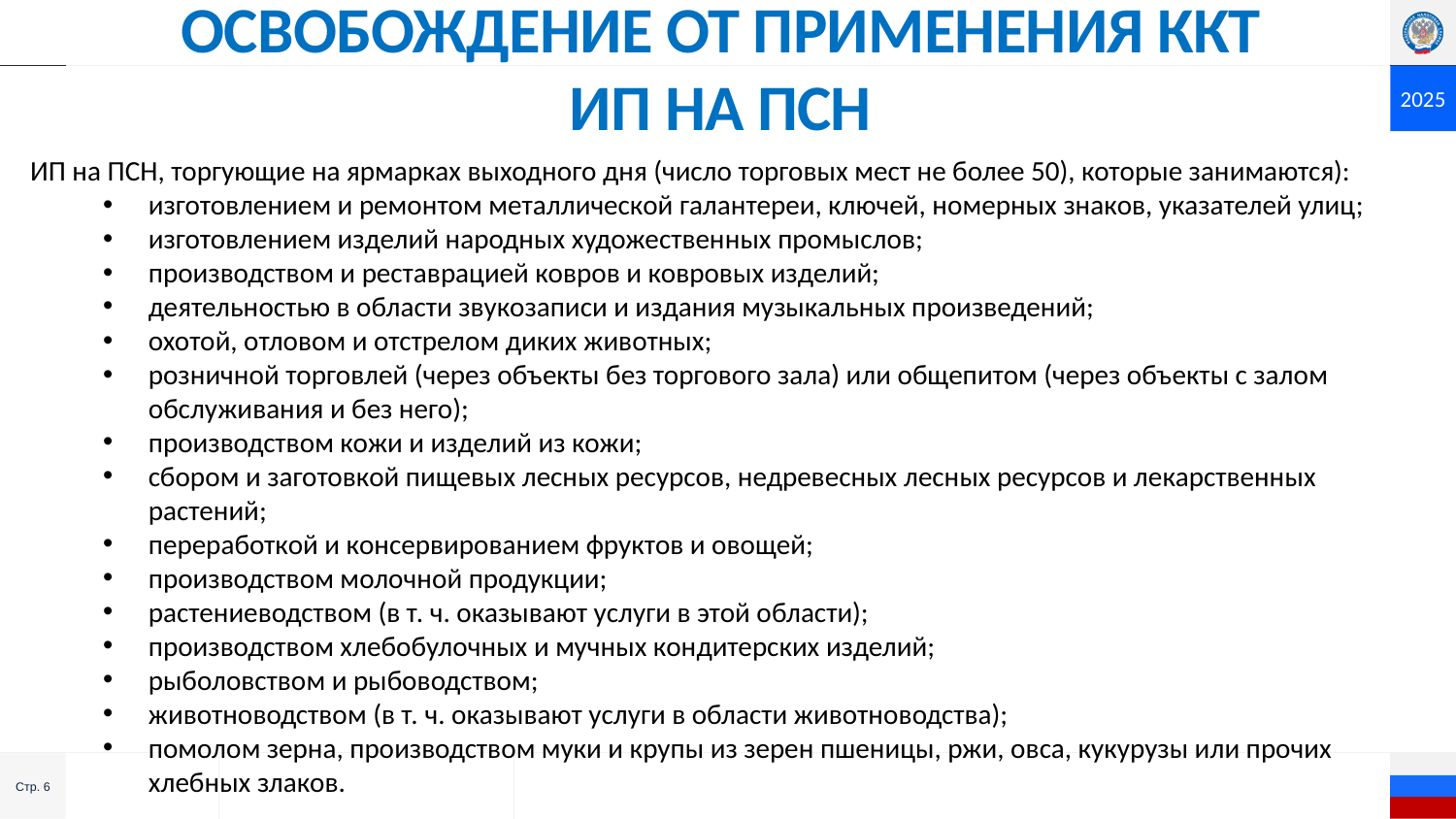

# Освобождение от применения ККТ ИП на ПСН
2025
ИП на ПСН, торгующие на ярмарках выходного дня (число торговых мест не более 50), которые занимаются):
изготовлением и ремонтом металлической галантереи, ключей, номерных знаков, указателей улиц;
изготовлением изделий народных художественных промыслов;
производством и реставрацией ковров и ковровых изделий;
деятельностью в области звукозаписи и издания музыкальных произведений;
охотой, отловом и отстрелом диких животных;
розничной торговлей (через объекты без торгового зала) или общепитом (через объекты с залом обслуживания и без него);
производством кожи и изделий из кожи;
сбором и заготовкой пищевых лесных ресурсов, недревесных лесных ресурсов и лекарственных растений;
переработкой и консервированием фруктов и овощей;
производством молочной продукции;
растениеводством (в т. ч. оказывают услуги в этой области);
производством хлебобулочных и мучных кондитерских изделий;
рыболовством и рыбоводством;
животноводством (в т. ч. оказывают услуги в области животноводства);
помолом зерна, производством муки и крупы из зерен пшеницы, ржи, овса, кукурузы или прочих хлебных злаков.